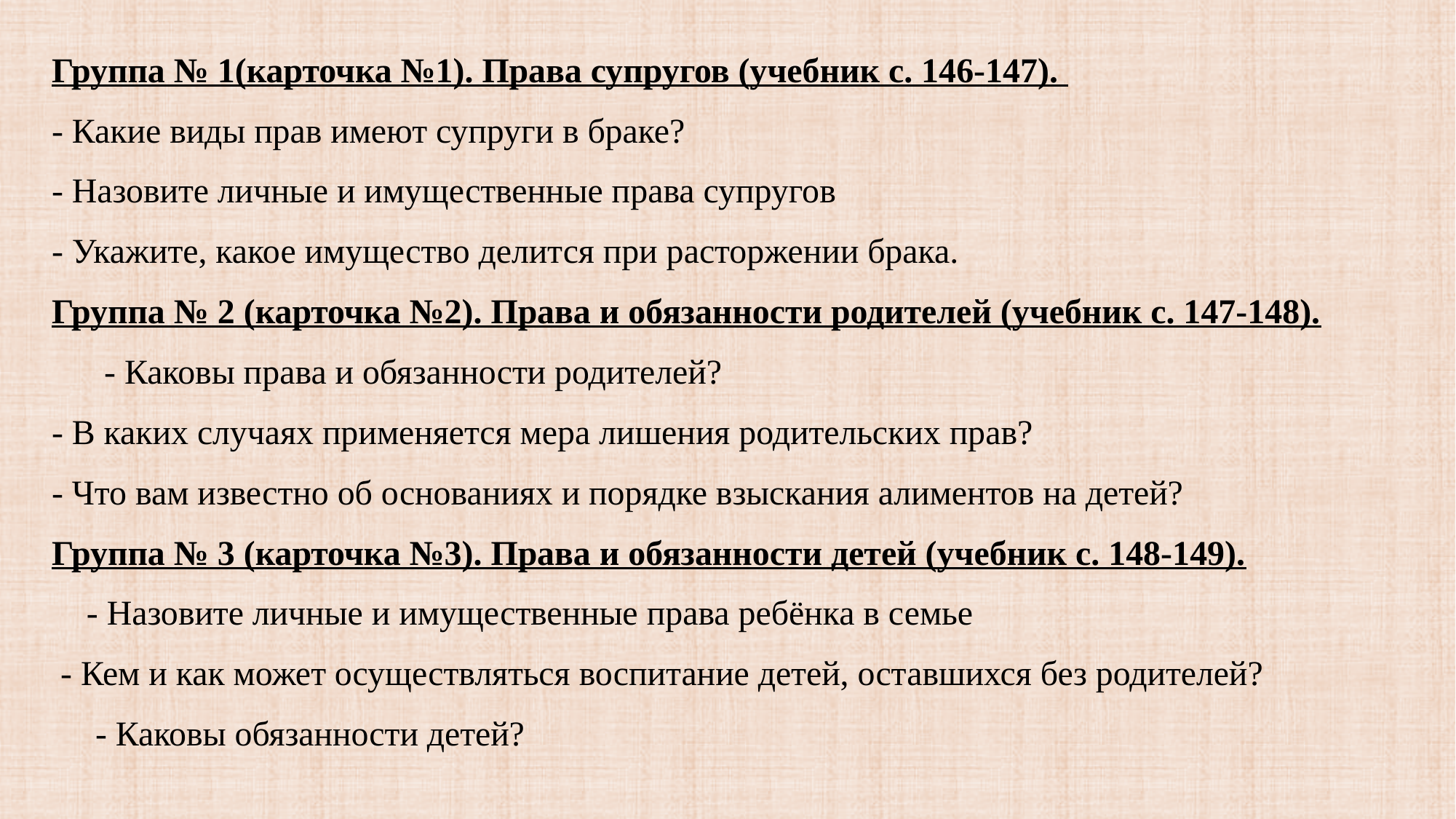

Группа № 1(карточка №1). Права супругов (учебник с. 146-147).
- Какие виды прав имеют супруги в браке?
- Назовите личные и имущественные права супругов
- Укажите, какое имущество делится при расторжении брака.
Группа № 2 (карточка №2). Права и обязанности родителей (учебник с. 147-148).
      - Каковы права и обязанности родителей?
- В каких случаях применяется мера лишения родительских прав?
- Что вам известно об основаниях и порядке взыскания алиментов на детей?
Группа № 3 (карточка №3). Права и обязанности детей (учебник с. 148-149).
    - Назовите личные и имущественные права ребёнка в семье
 - Кем и как может осуществляться воспитание детей, оставшихся без родителей?
     - Каковы обязанности детей?